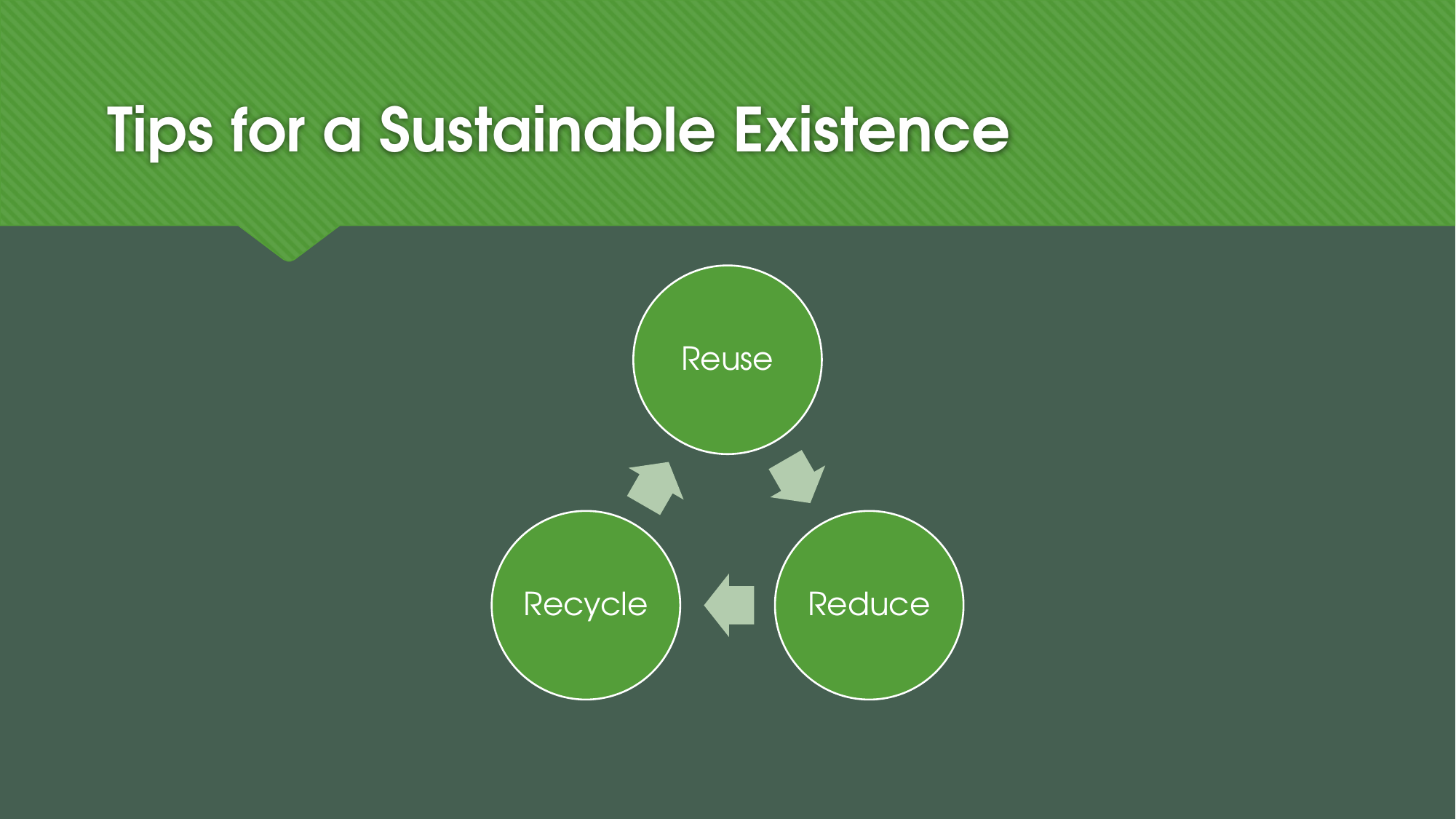

# Tips for a Sustainable Existence
Reuse

Reduce

Recycle